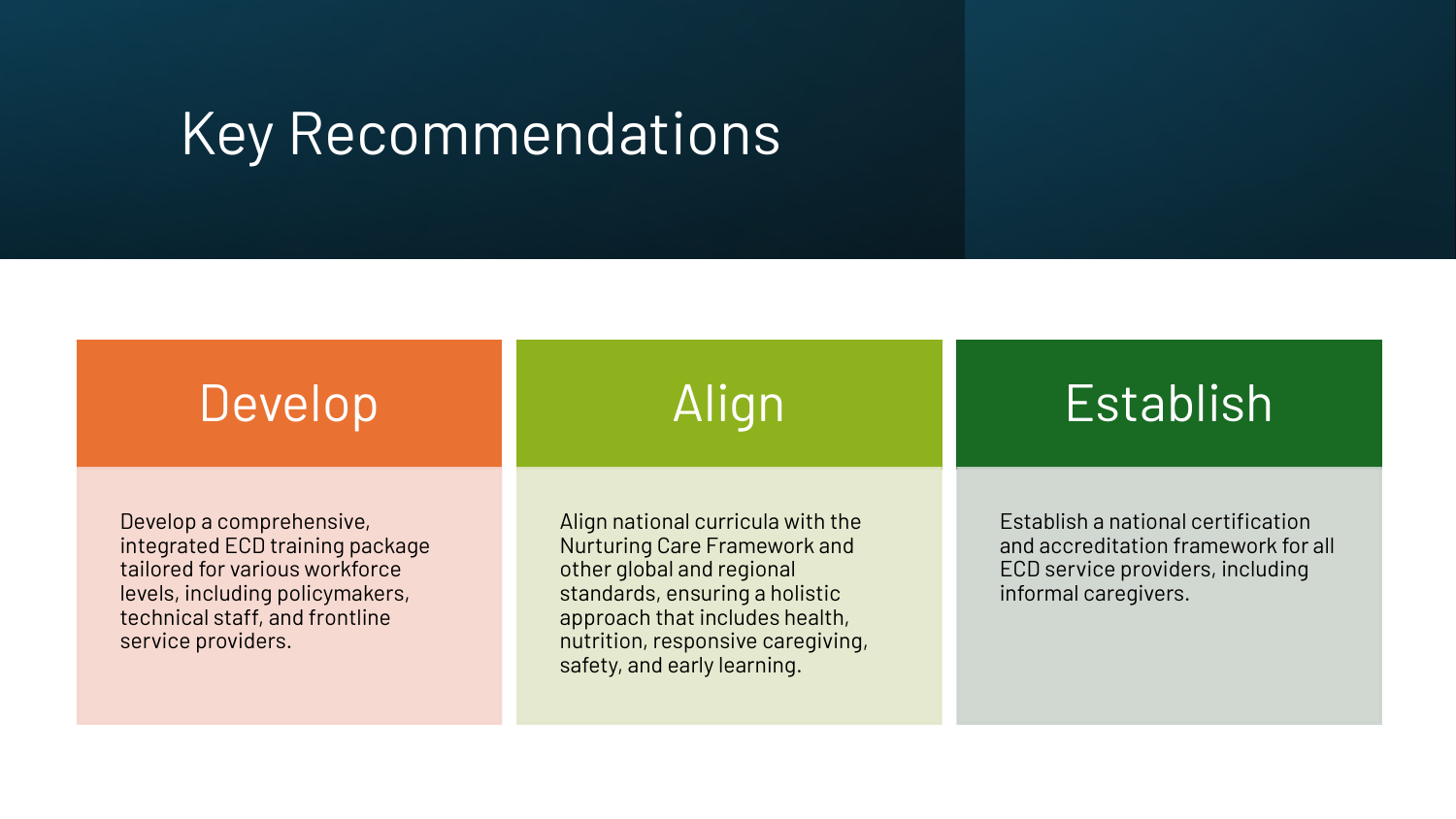

# Key Recommendations
Develop
Develop a comprehensive, integrated ECD training package tailored for various workforce levels, including policymakers, technical staff, and frontline service providers.
Align
Align national curricula with the Nurturing Care Framework and other global and regional standards, ensuring a holistic approach that includes health, nutrition, responsive caregiving, safety, and early learning.
Establish
Establish a national certification and accreditation framework for all ECD service providers, including informal caregivers.